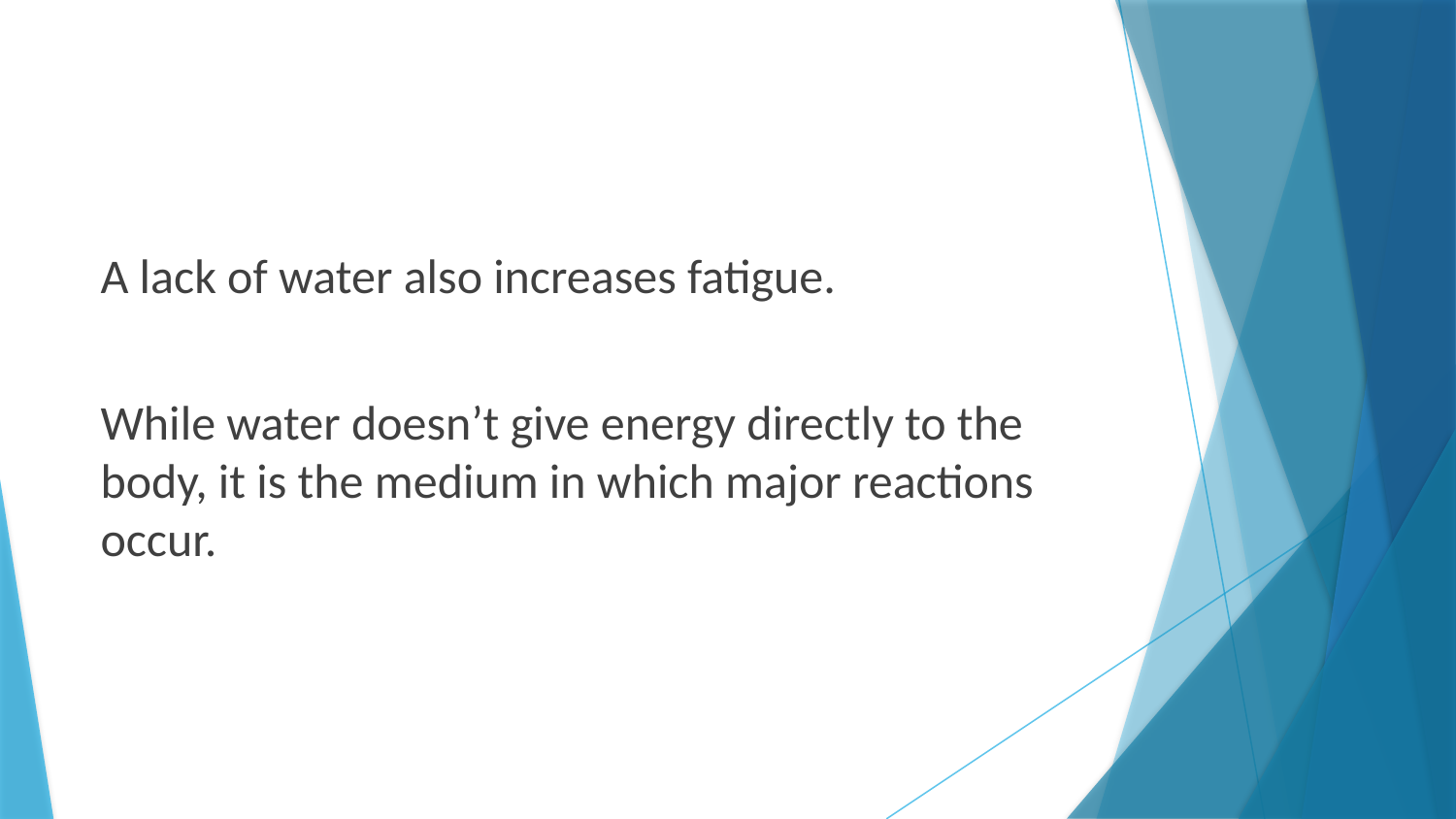

A lack of water also increases fatigue.

While water doesn’t give energy directly to the body, it is the medium in which major reactions occur.